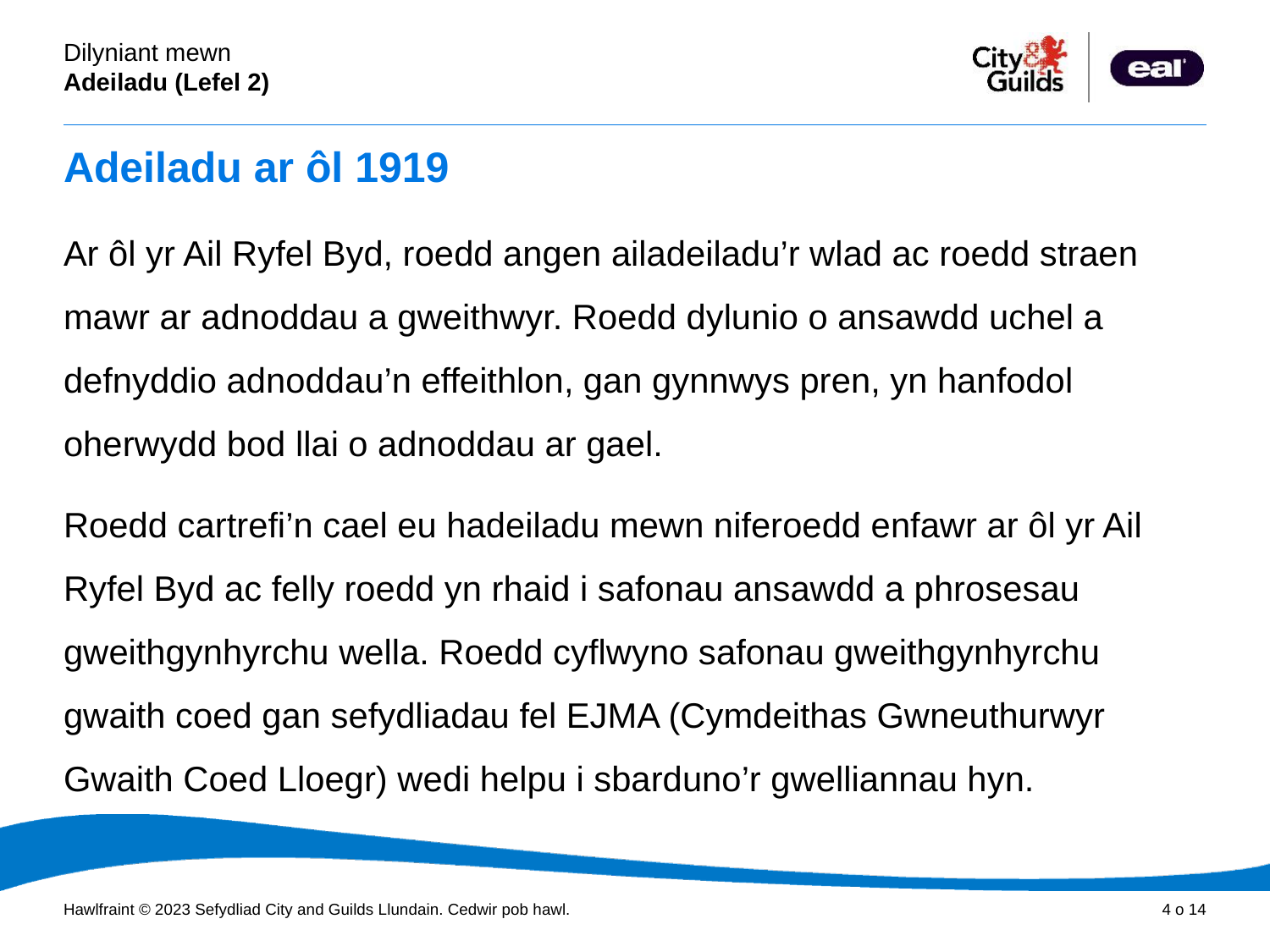

# Adeiladu ar ôl 1919
Ar ôl yr Ail Ryfel Byd, roedd angen ailadeiladu’r wlad ac roedd straen mawr ar adnoddau a gweithwyr. Roedd dylunio o ansawdd uchel a defnyddio adnoddau’n effeithlon, gan gynnwys pren, yn hanfodol oherwydd bod llai o adnoddau ar gael.
Roedd cartrefi’n cael eu hadeiladu mewn niferoedd enfawr ar ôl yr Ail Ryfel Byd ac felly roedd yn rhaid i safonau ansawdd a phrosesau gweithgynhyrchu wella. Roedd cyflwyno safonau gweithgynhyrchu gwaith coed gan sefydliadau fel EJMA (Cymdeithas Gwneuthurwyr Gwaith Coed Lloegr) wedi helpu i sbarduno’r gwelliannau hyn.